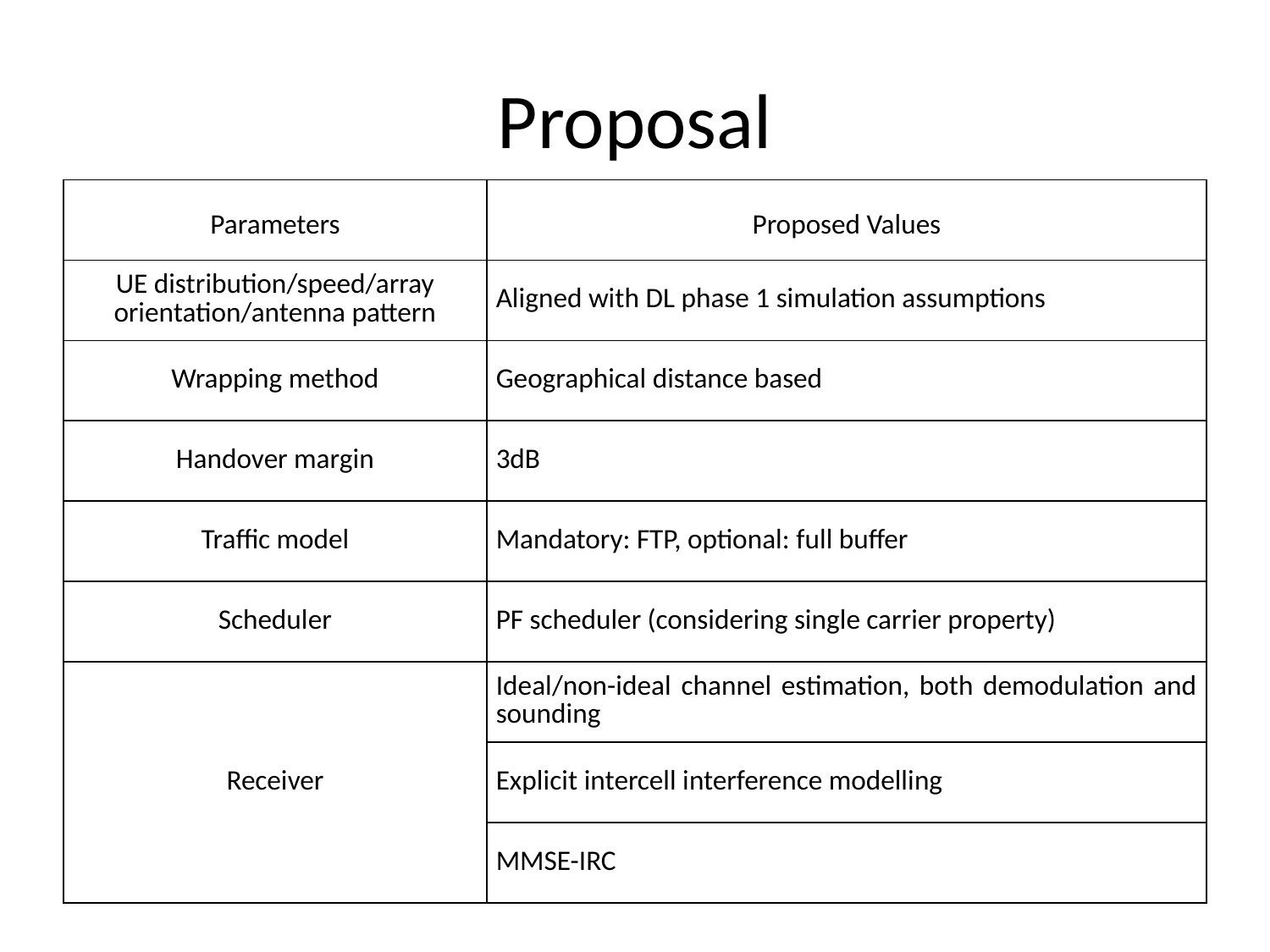

# Proposal
| Parameters | Proposed Values |
| --- | --- |
| UE distribution/speed/array orientation/antenna pattern | Aligned with DL phase 1 simulation assumptions |
| Wrapping method | Geographical distance based |
| Handover margin | 3dB |
| Traffic model | Mandatory: FTP, optional: full buffer |
| Scheduler | PF scheduler (considering single carrier property) |
| Receiver | Ideal/non-ideal channel estimation, both demodulation and sounding |
|  | Explicit intercell interference modelling |
|  | MMSE-IRC |